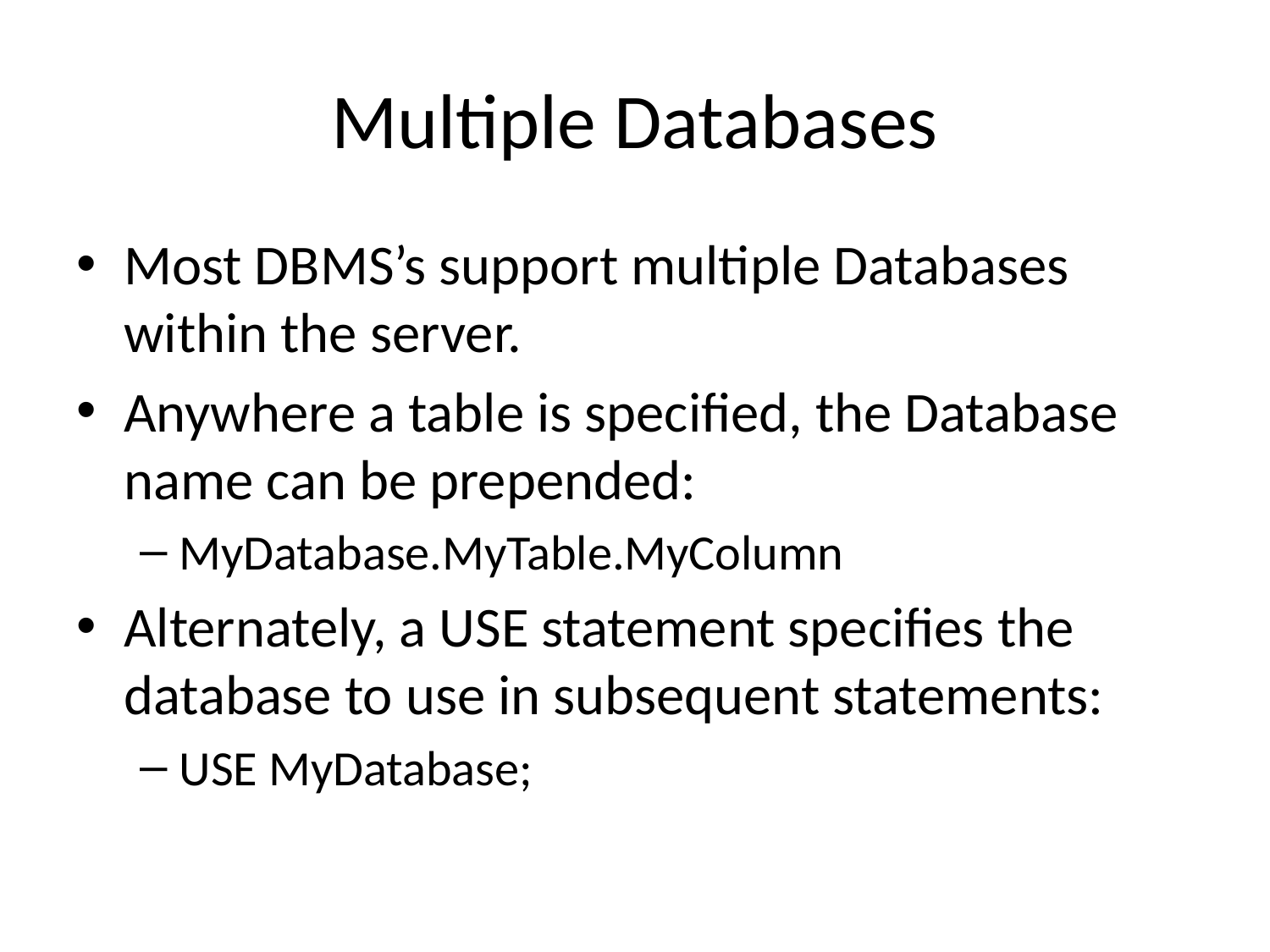

# Multiple Databases
Most DBMS’s support multiple Databases within the server.
Anywhere a table is specified, the Database name can be prepended:
MyDatabase.MyTable.MyColumn
Alternately, a USE statement specifies the database to use in subsequent statements:
USE MyDatabase;